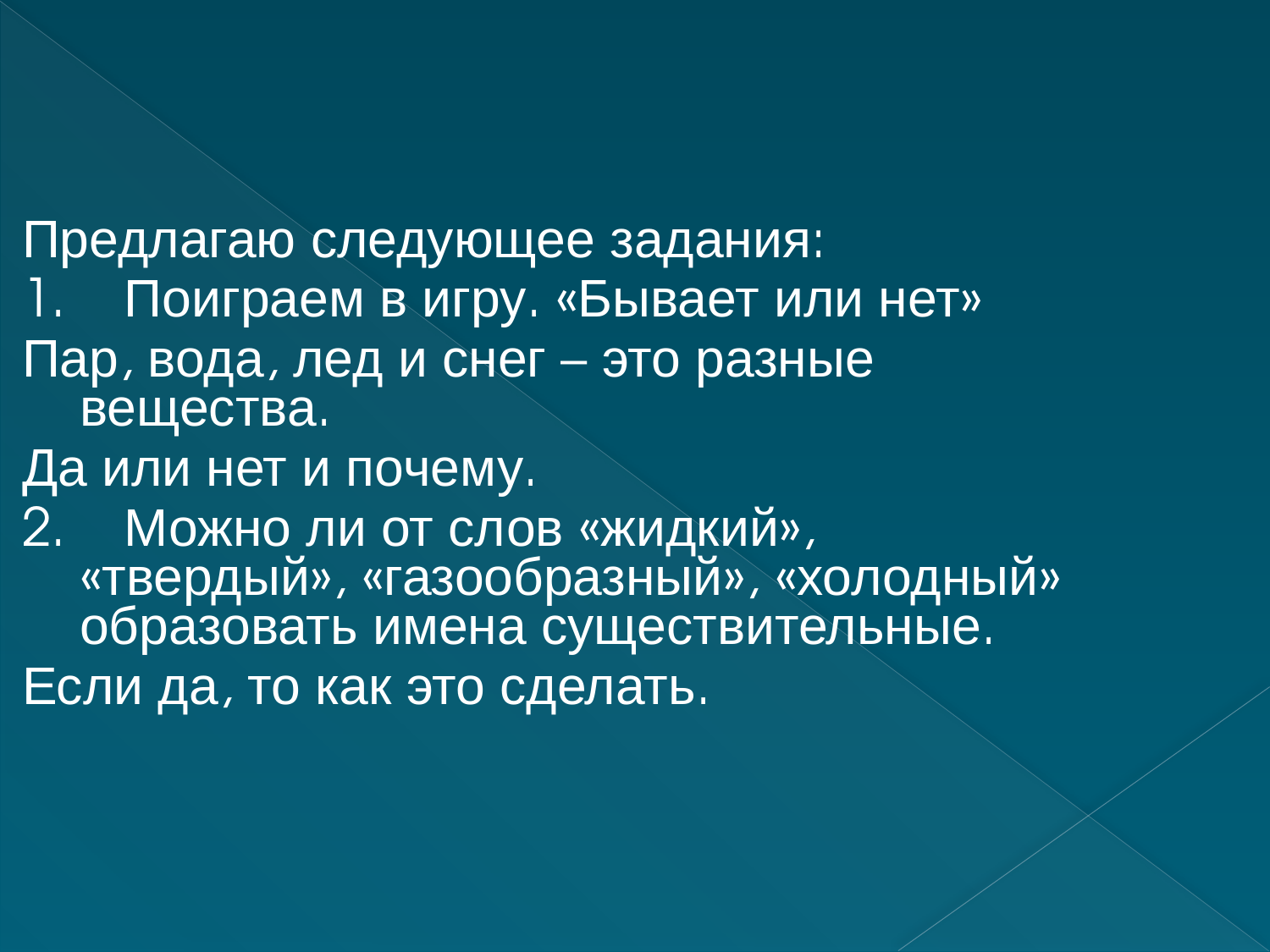

Предлагаю следующее задания:
1.    Поиграем в игру. «Бывает или нет»
Пар, вода, лед и снег – это разные вещества.
Да или нет и почему.
2.    Можно ли от слов «жидкий», «твердый», «газообразный», «холодный» образовать имена существительные.
Если да, то как это сделать.